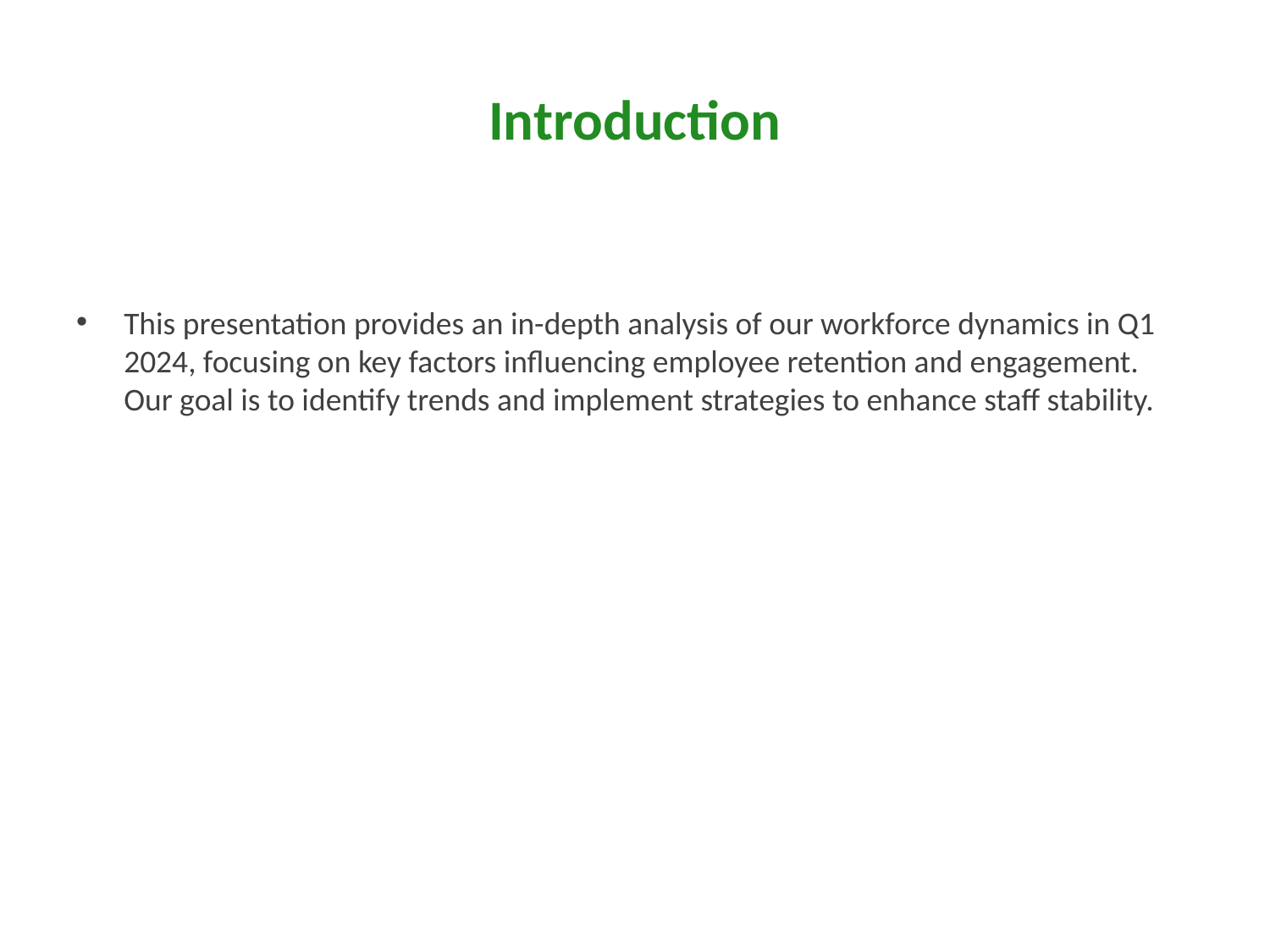

# Introduction

This presentation provides an in-depth analysis of our workforce dynamics in Q1 2024, focusing on key factors influencing employee retention and engagement. Our goal is to identify trends and implement strategies to enhance staff stability.